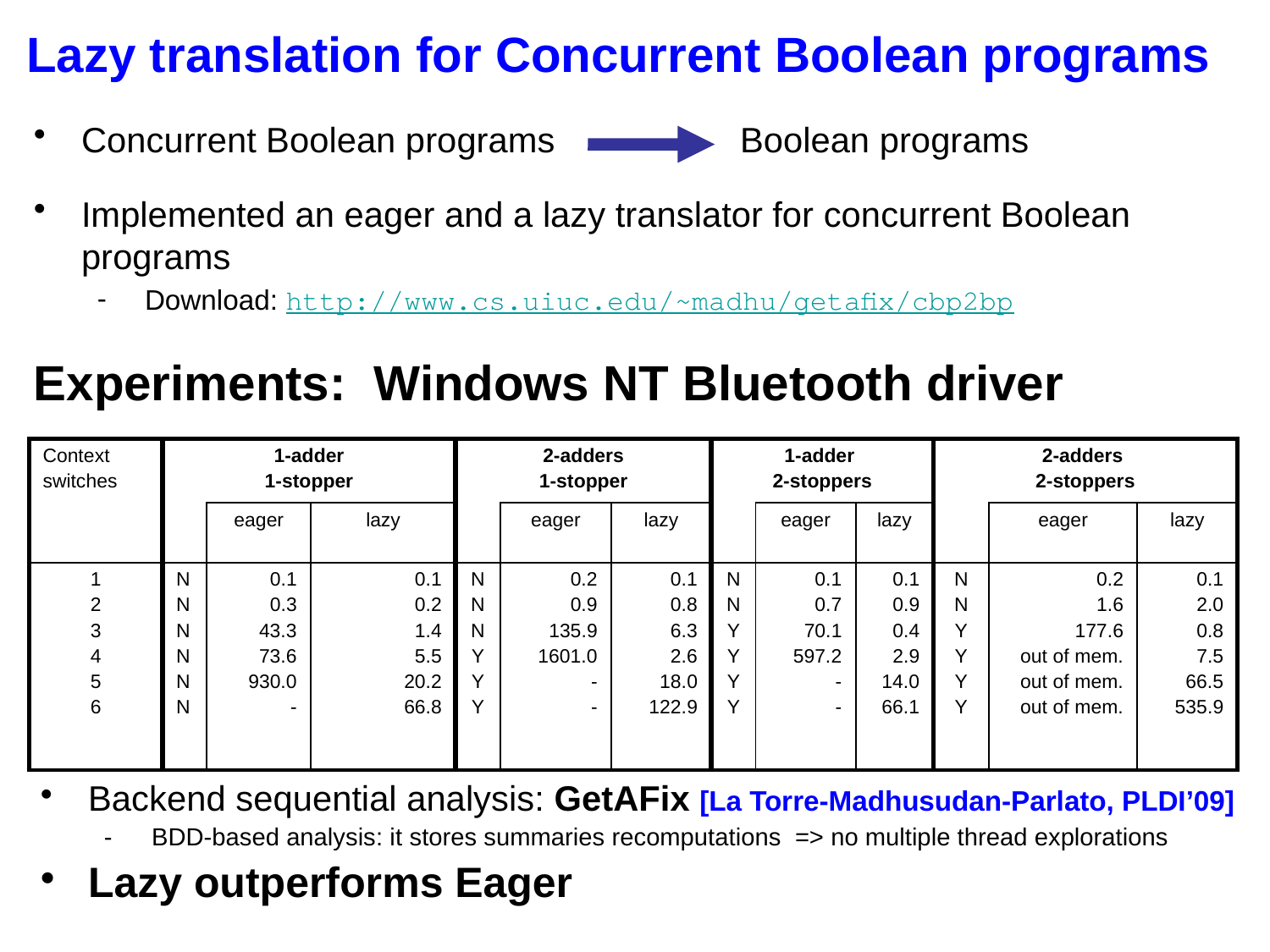

# Lazy translation for Concurrent Boolean programs
Concurrent Boolean programs                   Boolean programs

Implemented an eager and a lazy translator for concurrent Boolean programs
Download: http://www.cs.uiuc.edu/~madhu/getafix/cbp2bp

Experiments:  Windows NT Bluetooth driver

| Context switches | 1-adder 1-stopper |  |  | 2-adders 1-stopper |  |  | 1-adder 2-stoppers |  |  | 2-adders 2-stoppers |  |  |
| --- | --- | --- | --- | --- | --- | --- | --- | --- | --- | --- | --- | --- |
|  |  | eager | lazy |  | eager | lazy |  | eager | lazy |  | eager | lazy |
| 1 2 3 4 5 6 | N N N N N N | 0.1 0.3 43.3 73.6 930.0 - | 0.1 0.2 1.4 5.5 20.2 66.8 | N N N Y Y Y | 0.2 0.9 135.9 1601.0 - - | 0.1 0.8 6.3 2.6 18.0 122.9 | N N Y Y Y Y | 0.1 0.7 70.1 597.2 - - | 0.1 0.9 0.4 2.9 14.0 66.1 | N N Y Y Y Y | 0.2 1.6 177.6 out of mem. out of mem. out of mem. | 0.1 2.0 0.8 7.5 66.5 535.9 |
Backend sequential analysis: GetAFix [La Torre-Madhusudan-Parlato, PLDI’09]
BDD-based analysis: it stores summaries recomputations  => no multiple thread explorations
Lazy outperforms Eager